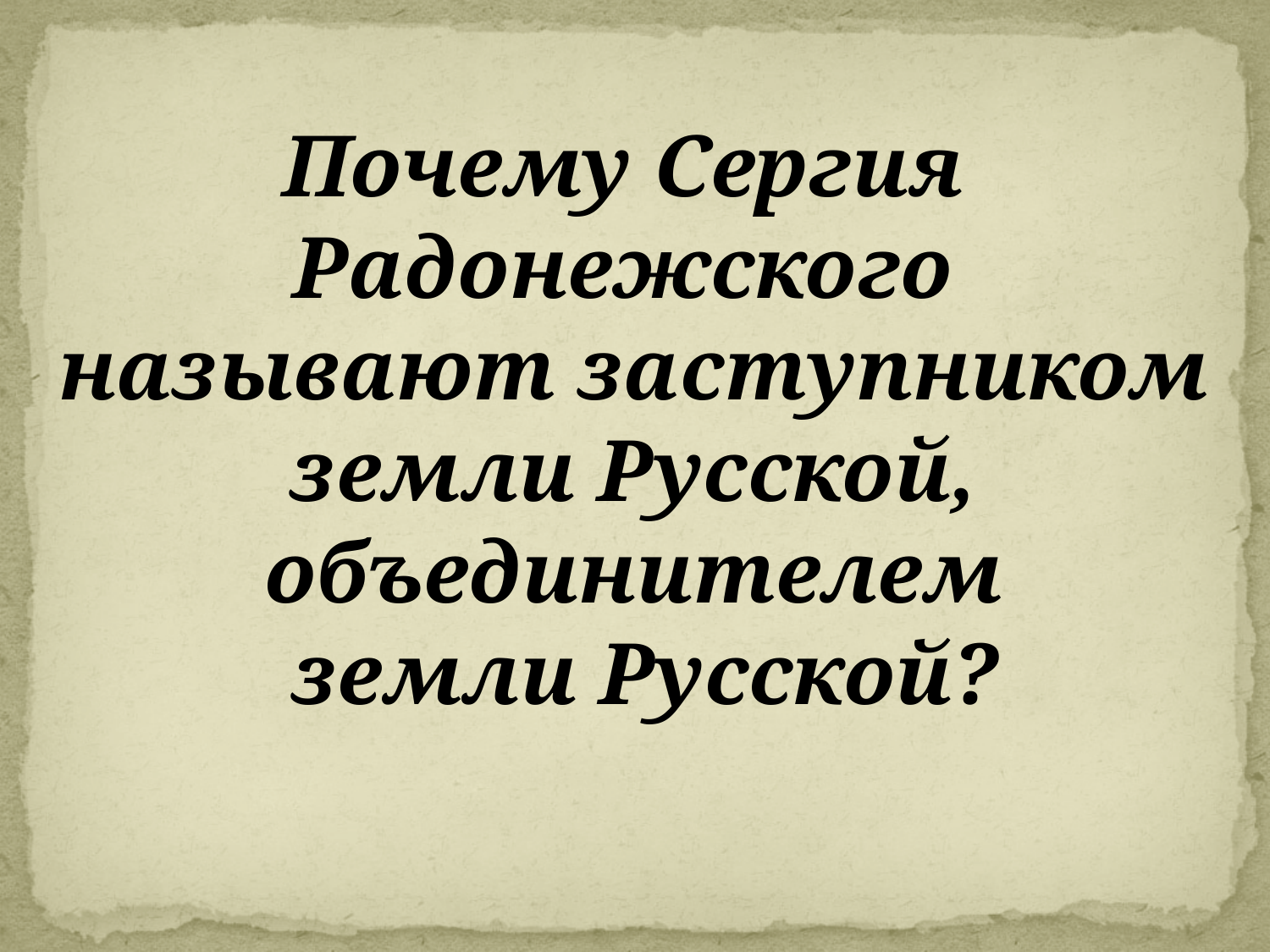

Почему Сергия
Радонежского
называют заступником
 земли Русской,
объединителем
 земли Русской?